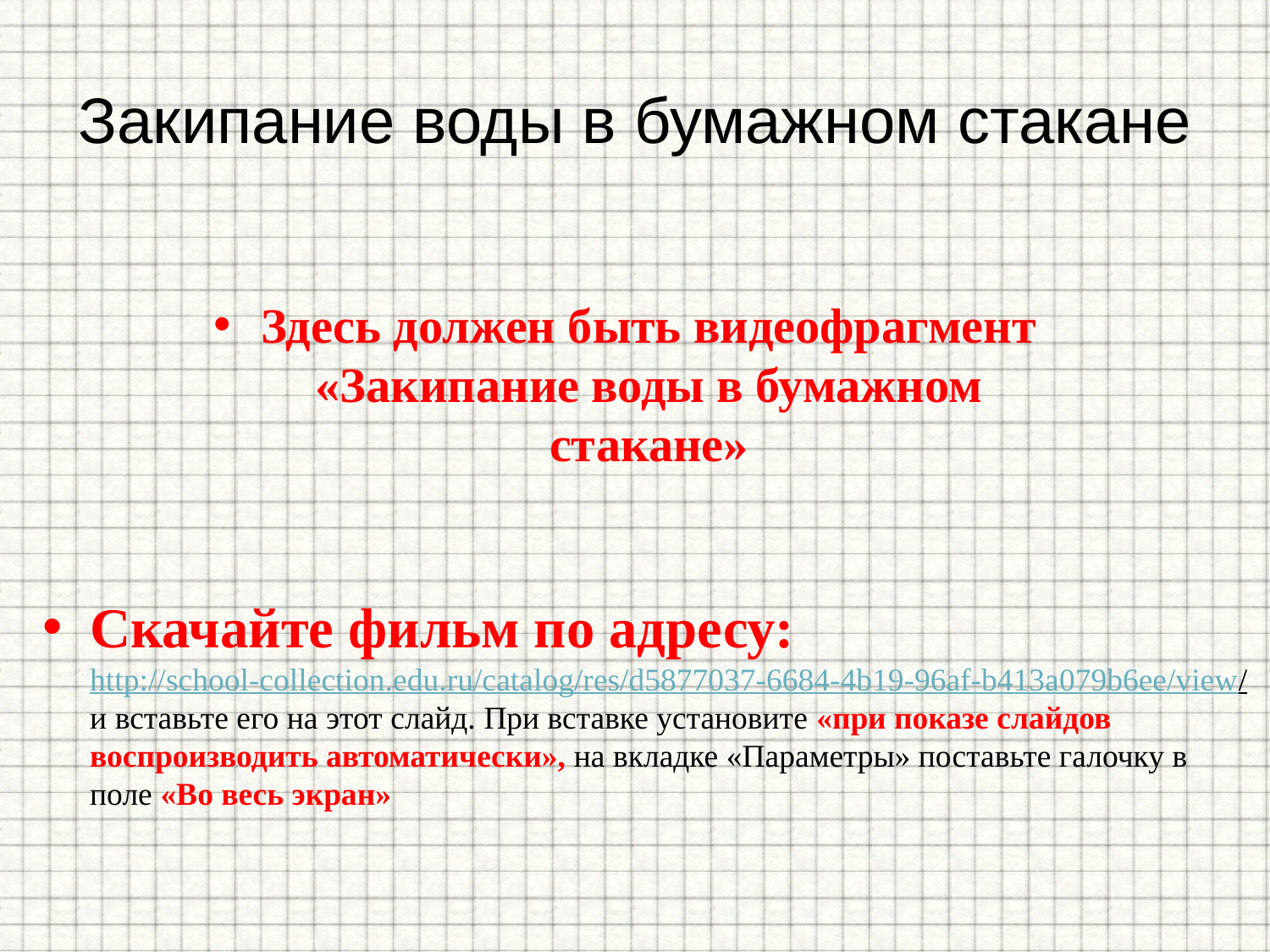

# Закипание воды в бумажном стакане
Здесь должен быть видеофрагмент «Закипание воды в бумажном стакане»
Скачайте фильм по адресу: http://school-collection.edu.ru/catalog/res/d5877037-6684-4b19-96af-b413a079b6ee/view/ и вставьте его на этот слайд. При вставке установите «при показе слайдов воспроизводить автоматически», на вкладке «Параметры» поставьте галочку в поле «Во весь экран»